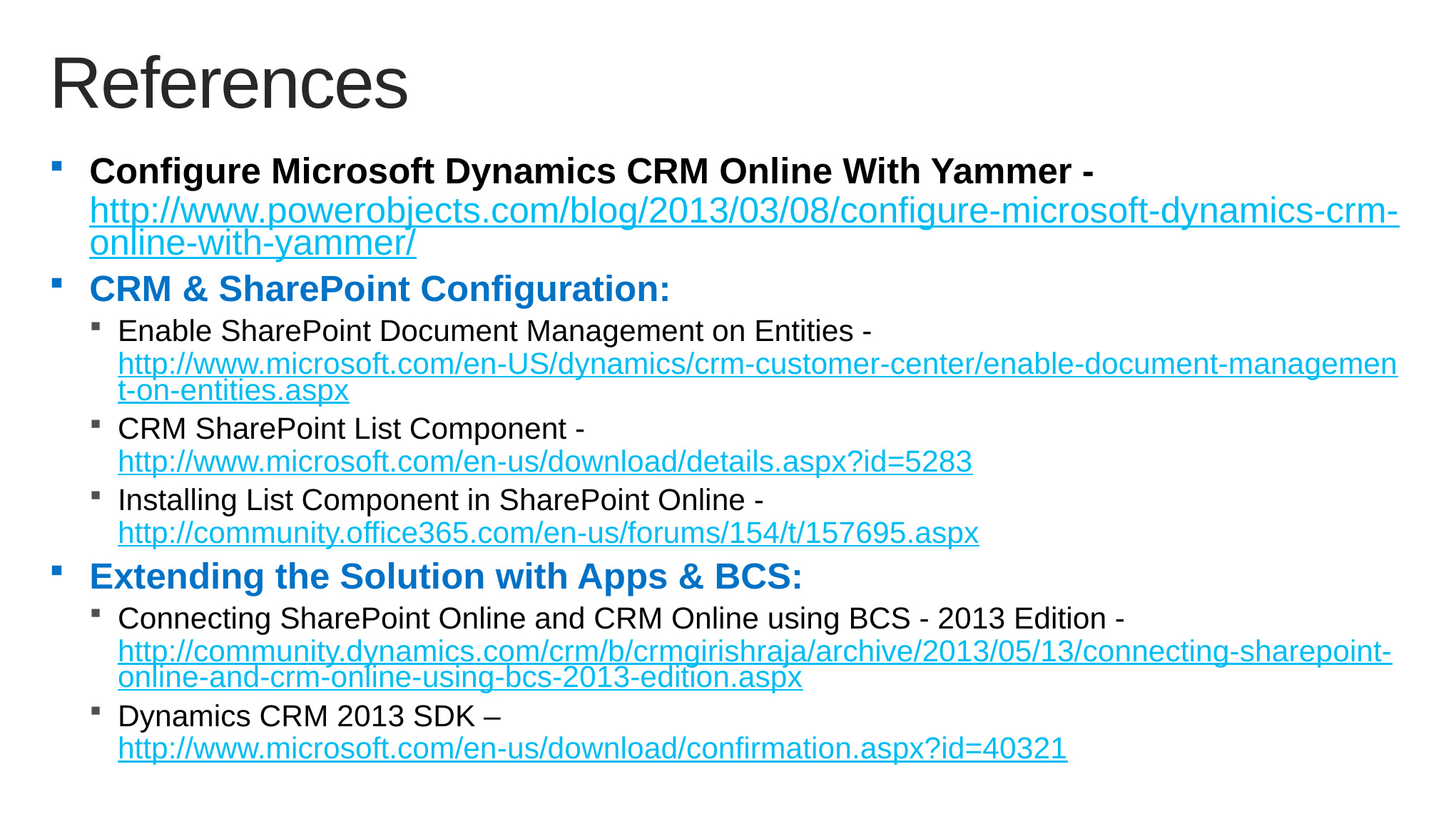

# References
Configure Microsoft Dynamics CRM Online With Yammer - http://www.powerobjects.com/blog/2013/03/08/configure-microsoft-dynamics-crm-online-with-yammer/
CRM & SharePoint Configuration:
Enable SharePoint Document Management on Entities - http://www.microsoft.com/en-US/dynamics/crm-customer-center/enable-document-management-on-entities.aspx
CRM SharePoint List Component - http://www.microsoft.com/en-us/download/details.aspx?id=5283
Installing List Component in SharePoint Online - http://community.office365.com/en-us/forums/154/t/157695.aspx
Extending the Solution with Apps & BCS:
Connecting SharePoint Online and CRM Online using BCS - 2013 Edition -  http://community.dynamics.com/crm/b/crmgirishraja/archive/2013/05/13/connecting-sharepoint-online-and-crm-online-using-bcs-2013-edition.aspx
Dynamics CRM 2013 SDK – http://www.microsoft.com/en-us/download/confirmation.aspx?id=40321